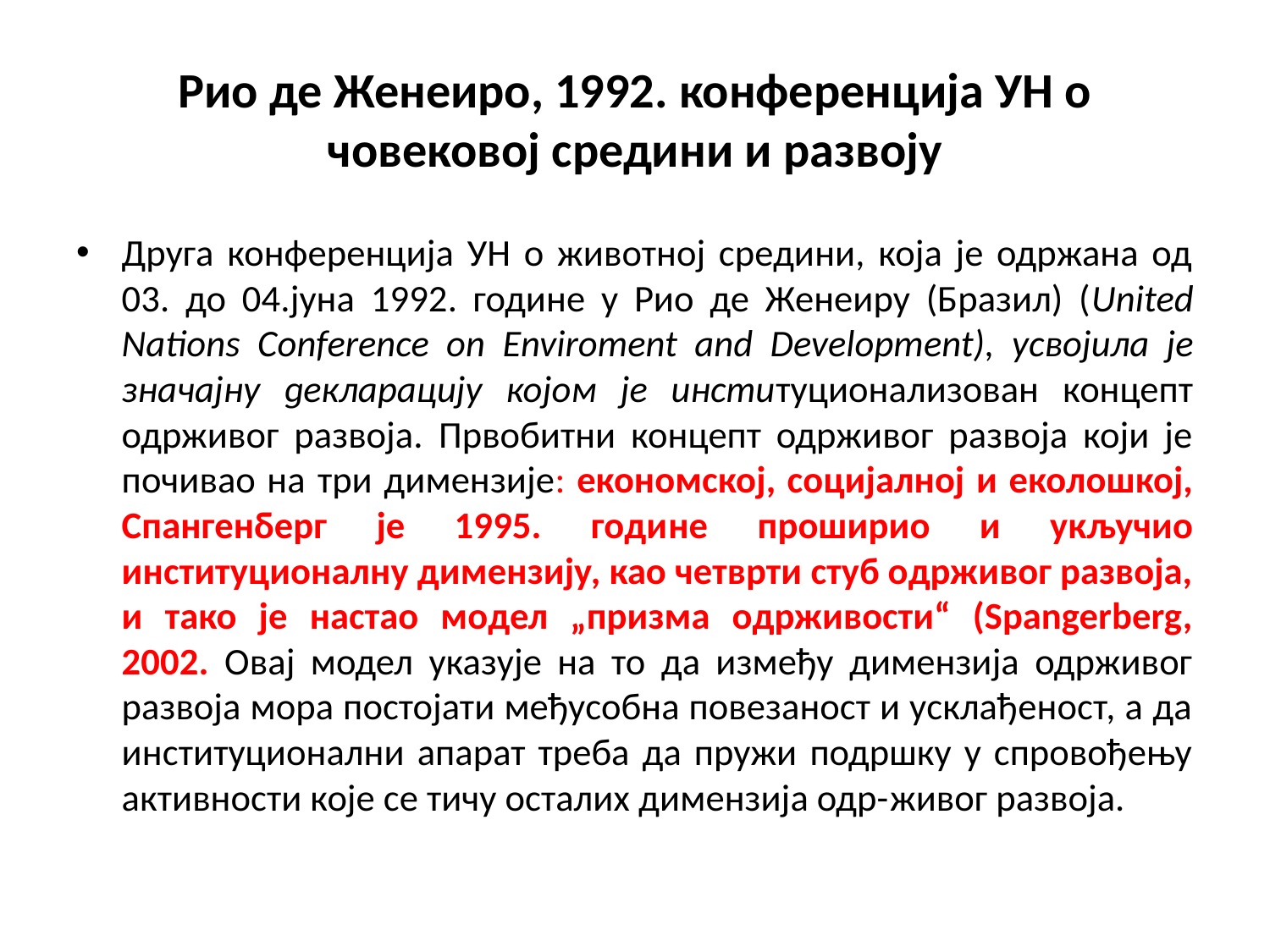

# Рио де Женеиро, 1992. конференција УН о човековој средини и развоју
Друга конференција УН о животној средини, која је одржана од 03. до 04.јуна 1992. године у Рио де Женеиру (Бразил) (United Nations Conference on Enviroment and Development), усвојила је значајну декларацију којом је институционализован концепт одрживог развоја. Првобитни концепт одрживог развоја који је почивао на три димензије: економској, социјалној и еколошкој, Спангенберг је 1995. године проширио и укључио институционалну димензију, као четврти стуб одрживог развоја, и тако је настао модел „призма одрживости“ (Spangerberg, 2002. Овај модел указује на то да између димензија одрживог развоја мора постојати међусобна повезаност и усклађеност, а да институционални апарат треба да пружи подршку у спровођењу активности које се тичу осталих димензија одр-живог развоја.